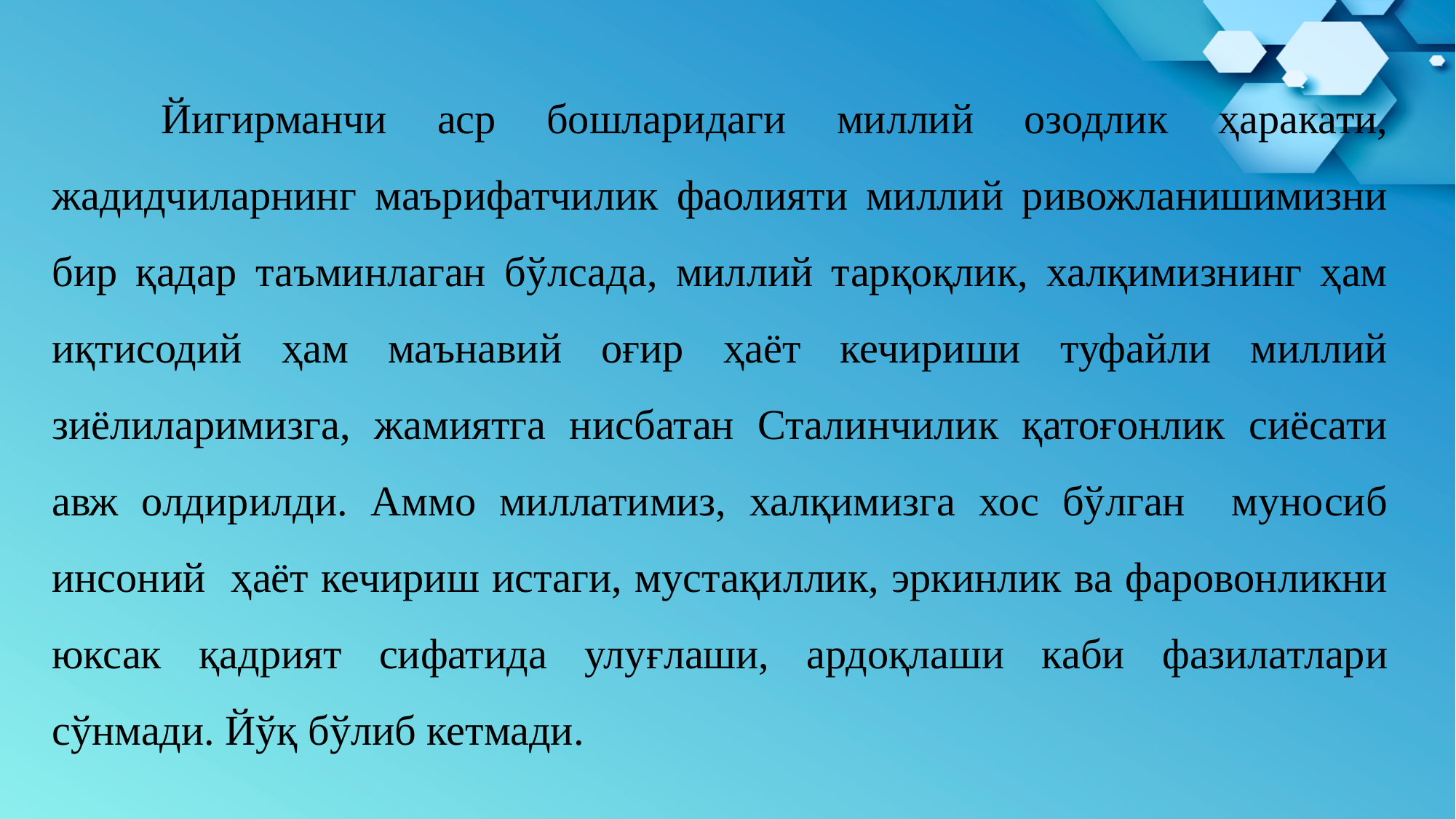

Йигирманчи аср бошларидаги миллий озодлик ҳаракати, жадидчиларнинг маърифатчилик фаолияти миллий ривожланишимизни бир қадар таъминлаган бўлсада, миллий тарқоқлик, халқимизнинг ҳам иқтисодий ҳам маънавий оғир ҳаёт кечириши туфайли миллий зиёлиларимизга, жамиятга нисбатан Сталинчилик қатоғонлик сиёсати авж олдирилди. Аммо миллатимиз, халқимизга хос бўлган  муносиб инсоний  ҳаёт кечириш истаги, мустақиллик, эркинлик ва фаровонликни юксак қадрият сифатида улуғлаши, ардоқлаши каби фазилатлари сўнмади. Йўқ бўлиб кетмади.